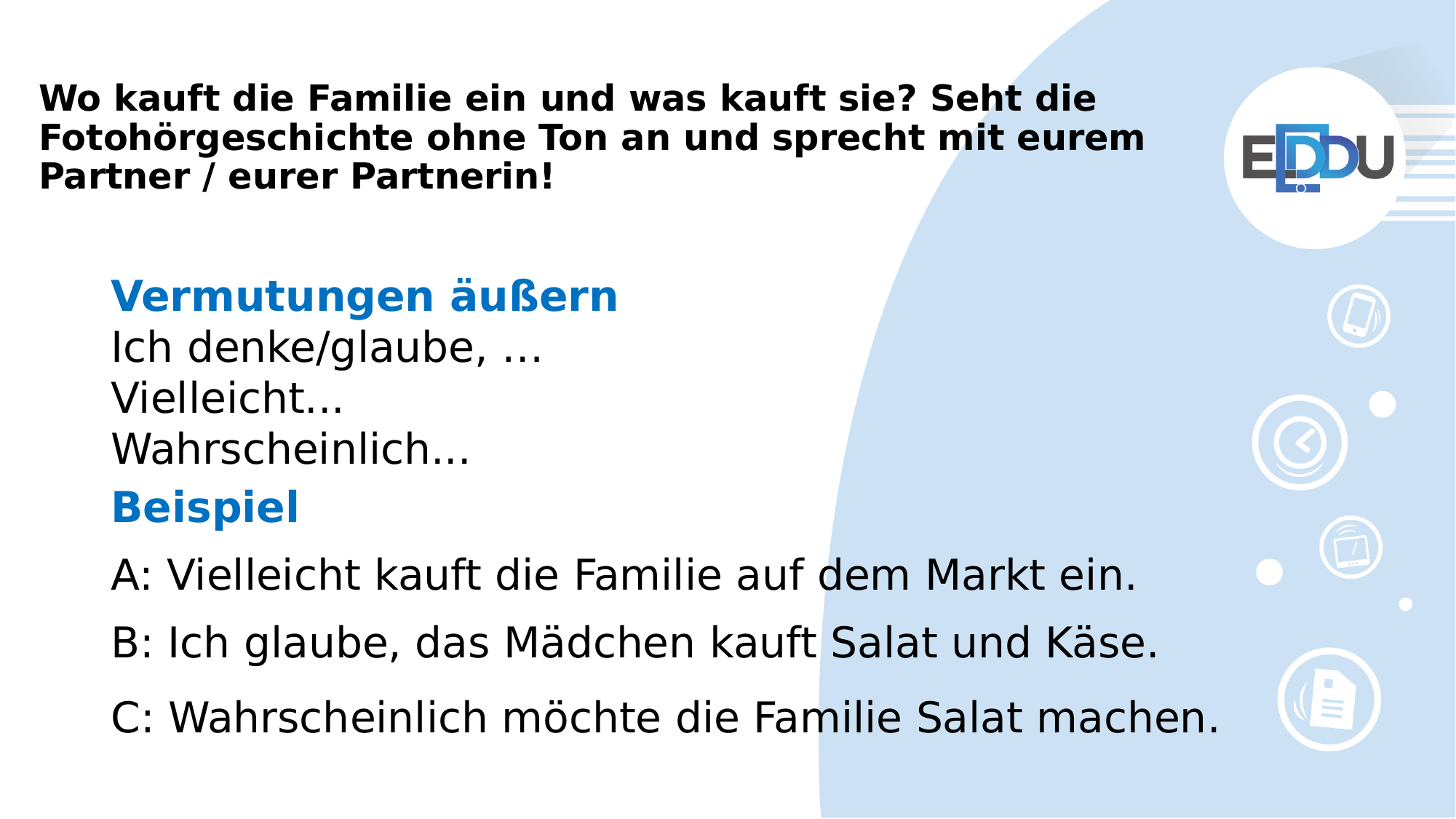

# Wo kauft die Familie ein und was kauft sie? Seht die Fotohörgeschichte ohne Ton an und sprecht mit eurem Partner / eurer Partnerin!
Vermutungen äußern
Ich denke/glaube, …
Vielleicht...
Wahrscheinlich...
Beispiel
A: Vielleicht kauft die Familie auf dem Markt ein.
B: Ich glaube, das Mädchen kauft Salat und Käse.
C: Wahrscheinlich möchte die Familie Salat machen.